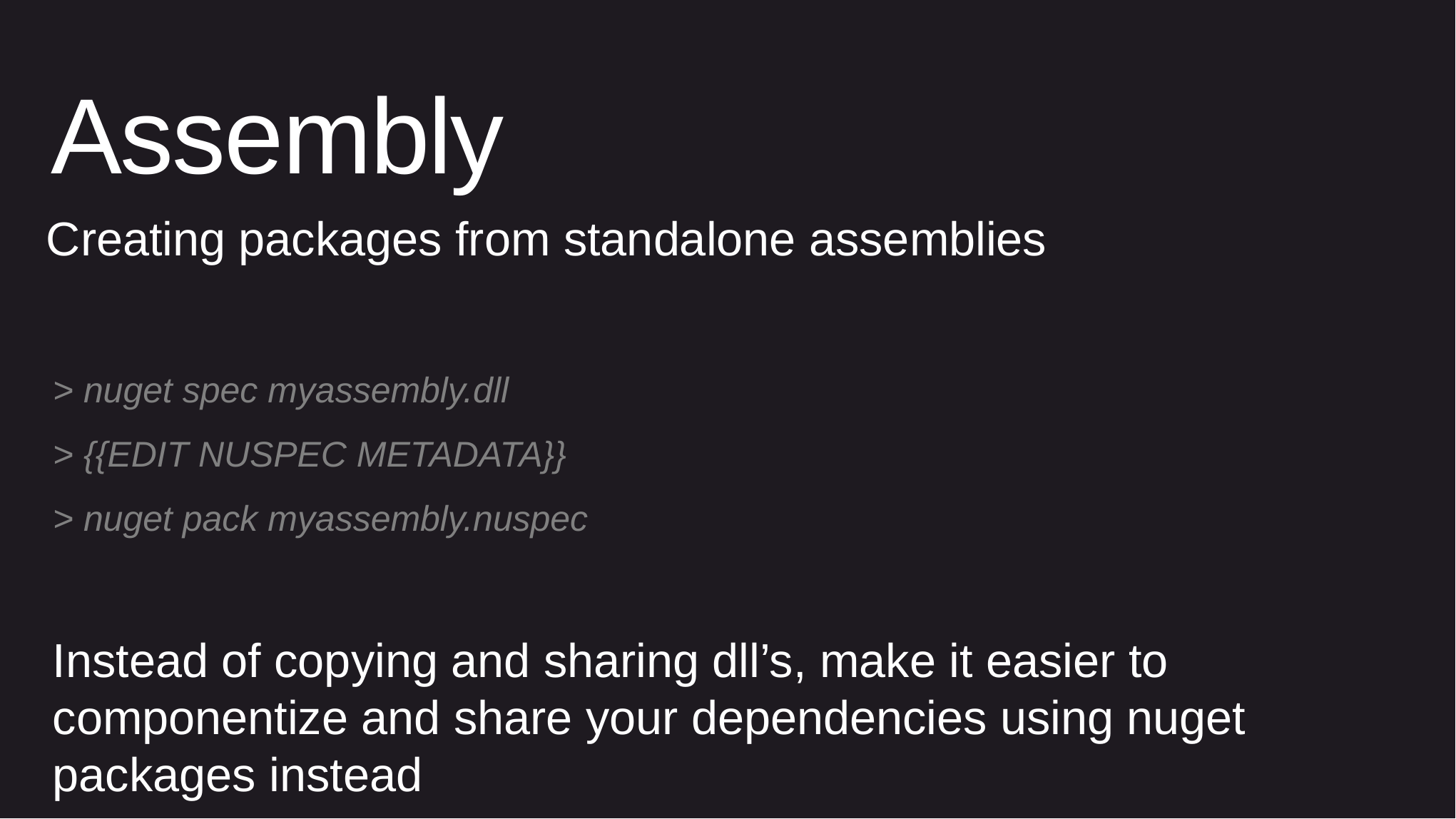

# Assembly
Creating packages from standalone assemblies
> nuget spec myassembly.dll

> {{EDIT NUSPEC METADATA}}

> nuget pack myassembly.nuspec
Instead of copying and sharing dll’s, make it easier to componentize and share your dependencies using nuget packages instead